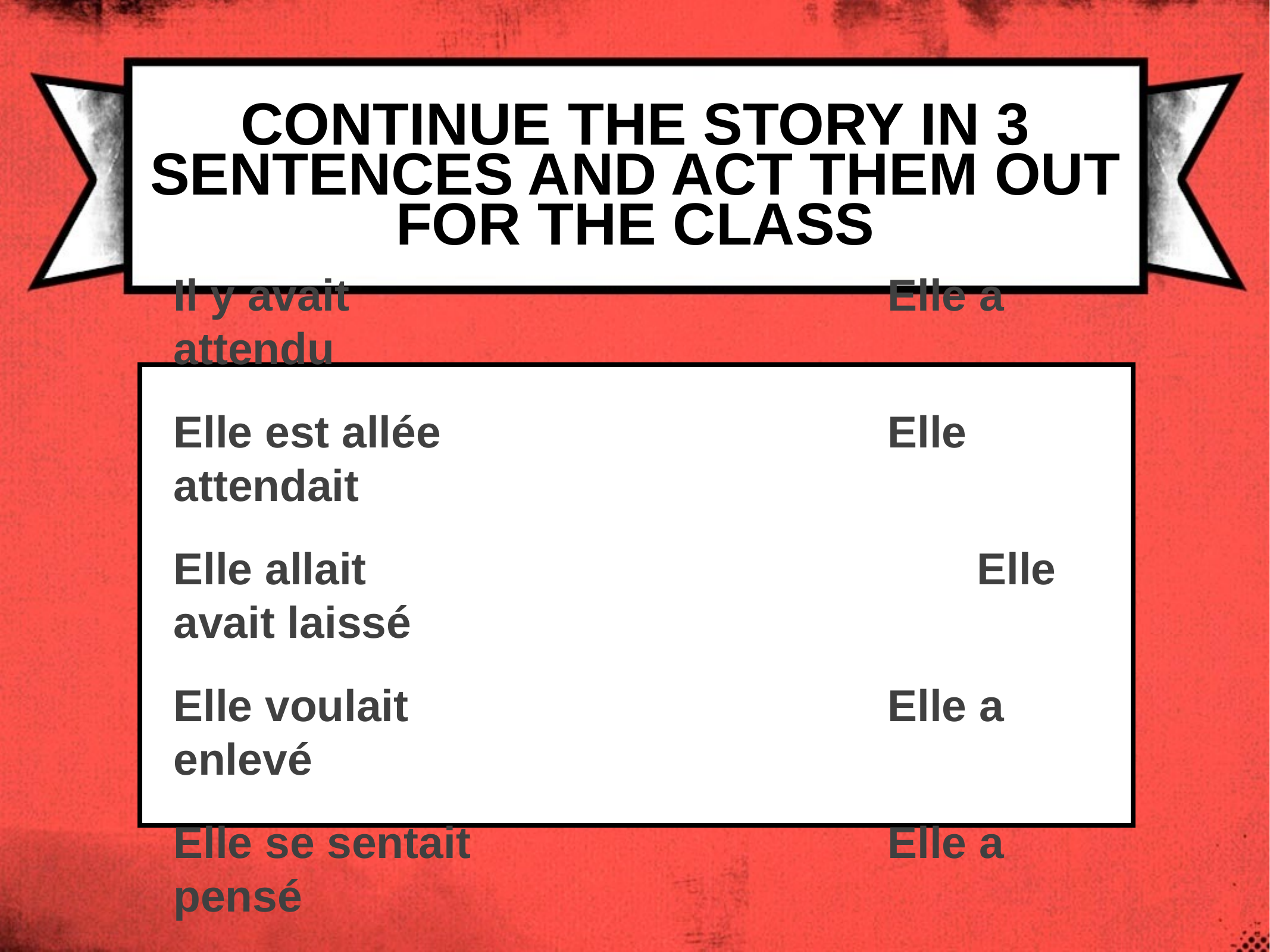

# CONTINUE THE STORY IN 3 SENTENCES AND ACT THEM OUT FOR THE CLASS
Il y avait							Elle a attendu
Elle est allée					Elle attendait
Elle allait							Elle avait laissé
Elle voulait						Elle a enlevé
Elle se sentait					Elle a pensé